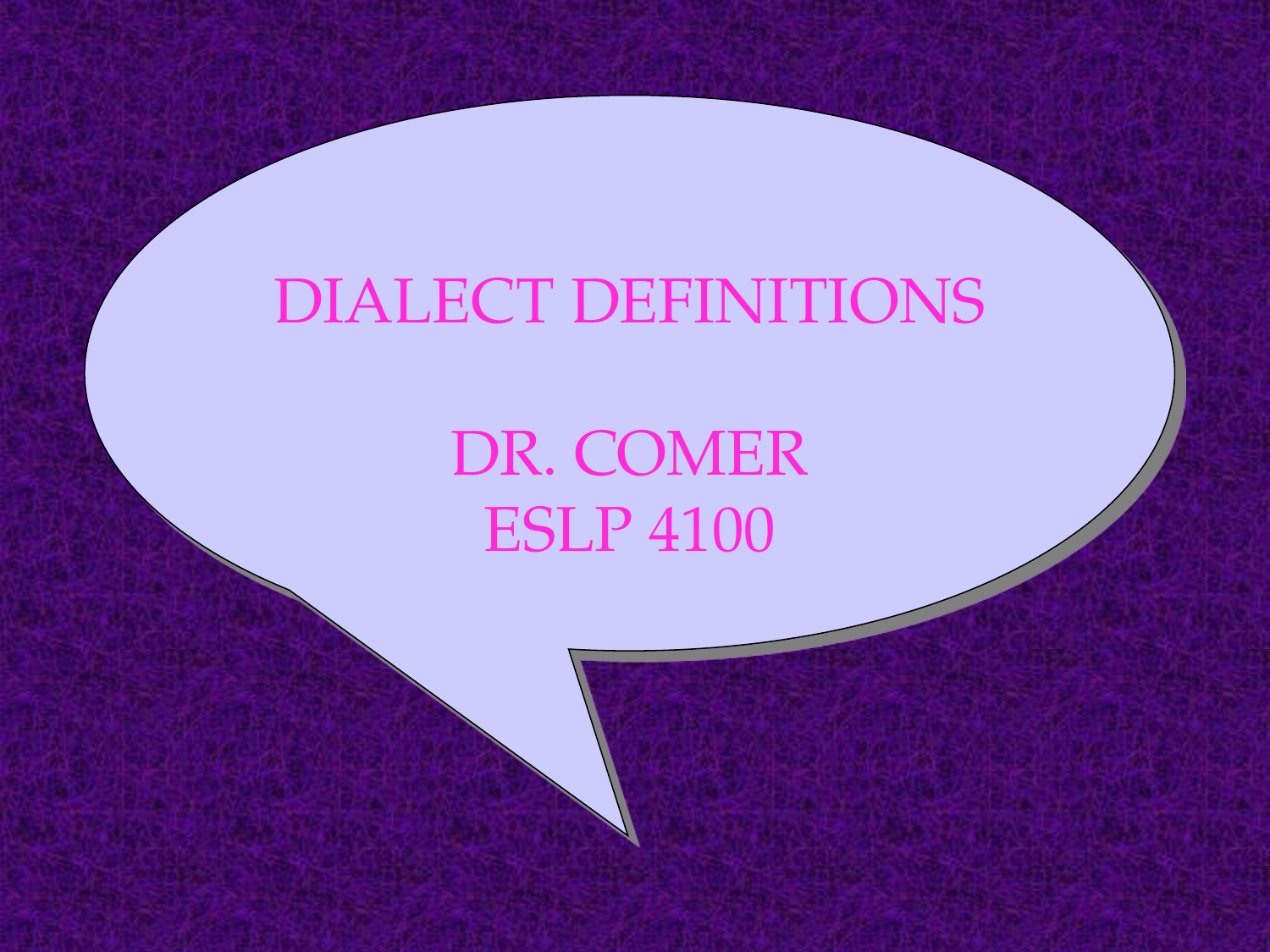

DIALECT DEFINITIONS

DR. COMER
ESLP 4100
# Word Definitions
ESLP 4100
Dr. Comer